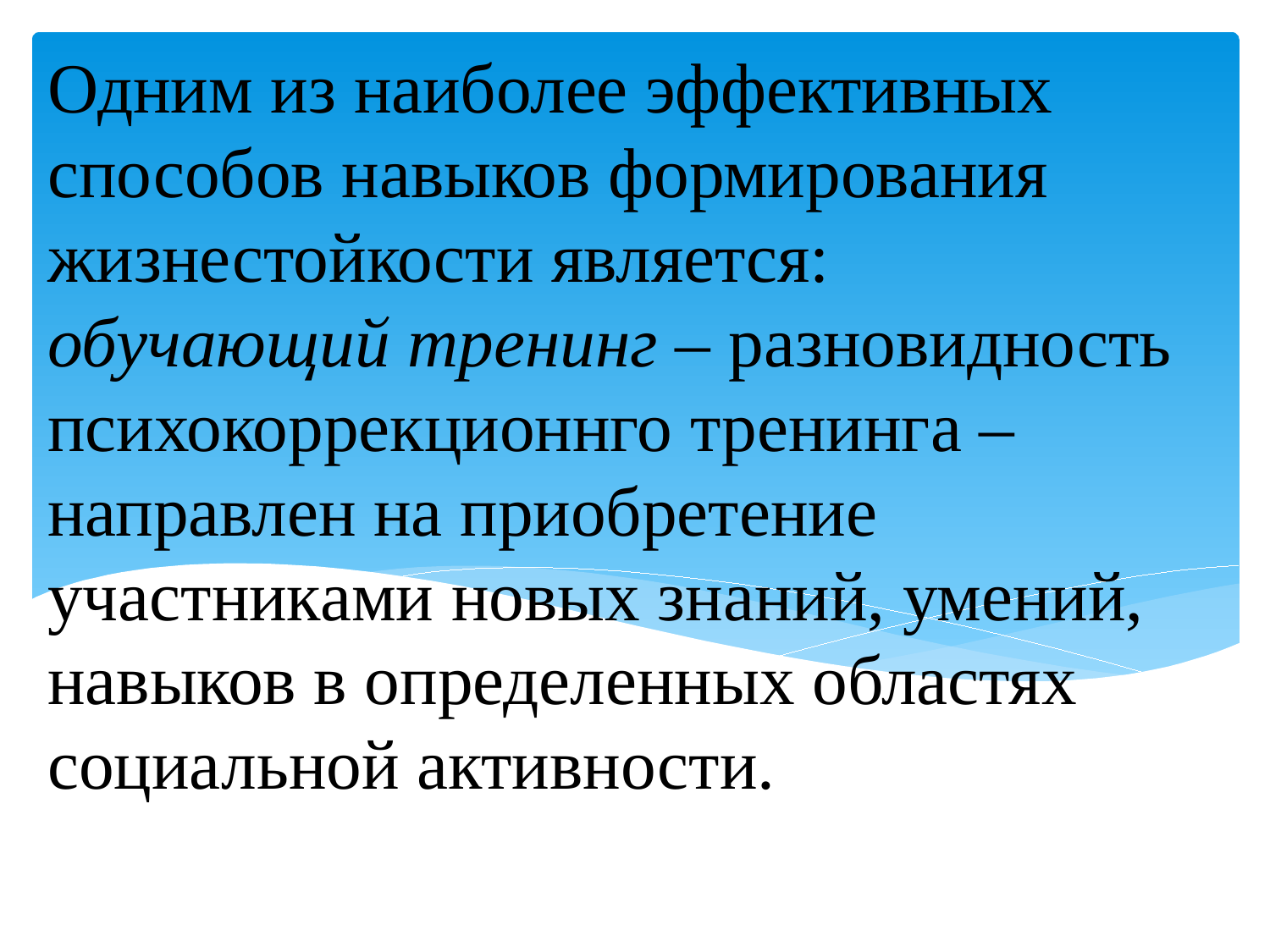

# Одним из наиболее эффективных способов навыков формирования жизнестойкости является: обучающий тренинг – разновидность психокоррекционнго тренинга – направлен на приобретение участниками новых знаний, умений, навыков в определенных областях социальной активности.